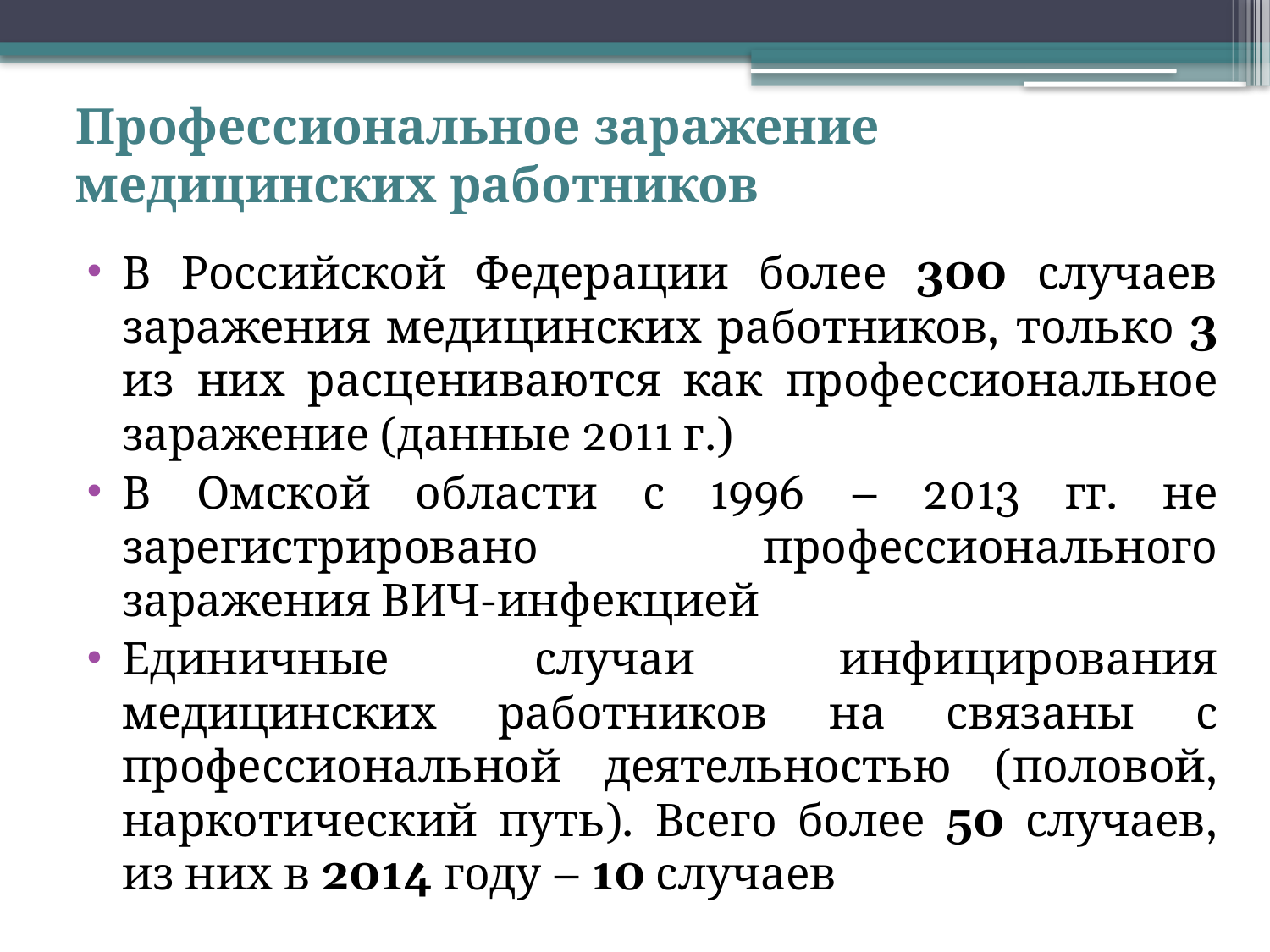

# Профессиональное заражение медицинских работников
В Российской Федерации более 300 случаев заражения медицинских работников, только 3 из них расцениваются как профессиональное заражение (данные 2011 г.)
В Омской области с 1996 – 2013 гг. не зарегистрировано профессионального заражения ВИЧ-инфекцией
Единичные случаи инфицирования медицинских работников на связаны с профессиональной деятельностью (половой, наркотический путь). Всего более 50 случаев, из них в 2014 году – 10 случаев